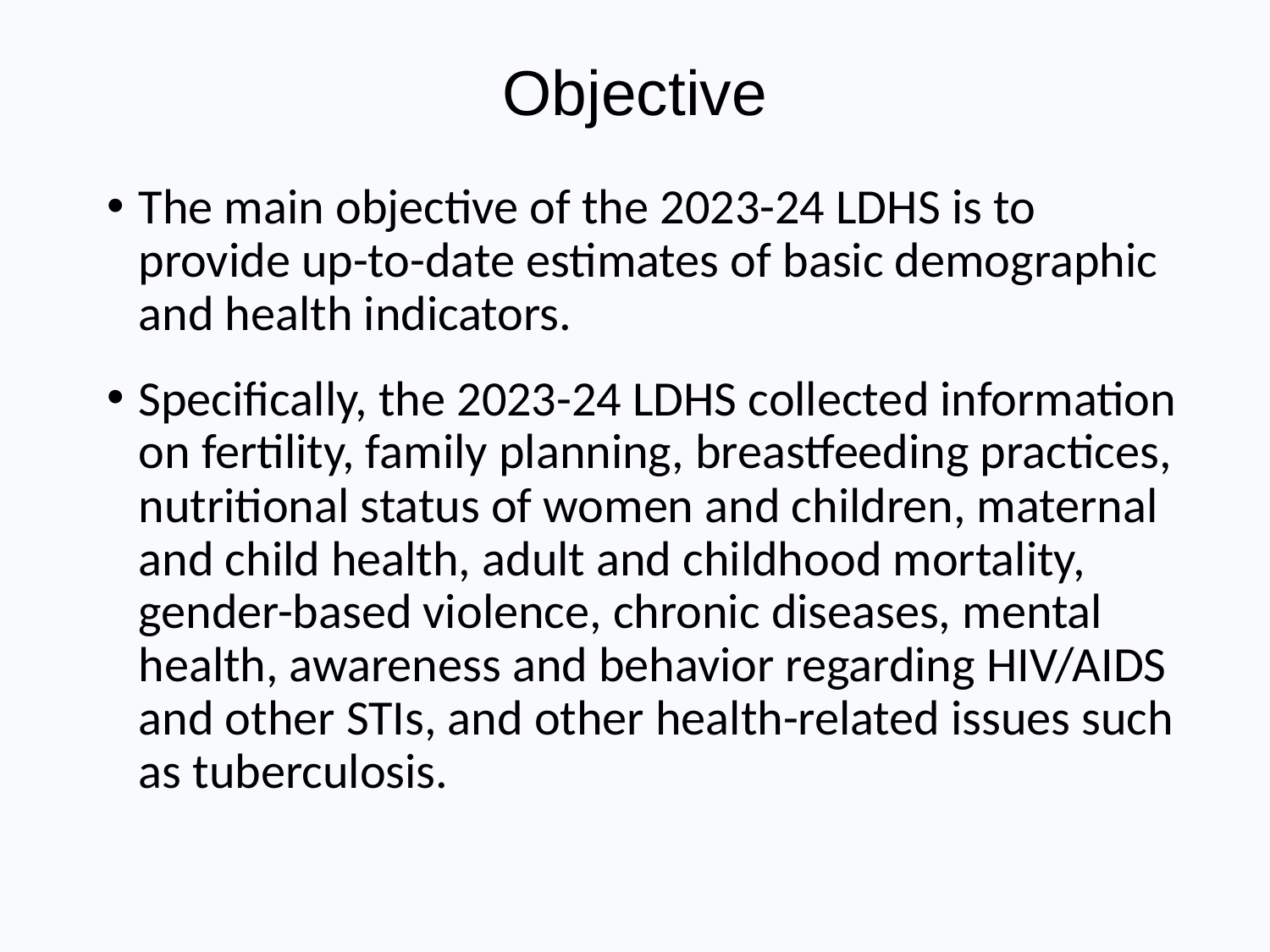

# Objective
The main objective of the 2023-24 LDHS is to provide up-to-date estimates of basic demographic and health indicators.
Specifically, the 2023-24 LDHS collected information on fertility, family planning, breastfeeding practices, nutritional status of women and children, maternal and child health, adult and childhood mortality, gender-based violence, chronic diseases, mental health, awareness and behavior regarding HIV/AIDS and other STIs, and other health-related issues such as tuberculosis.